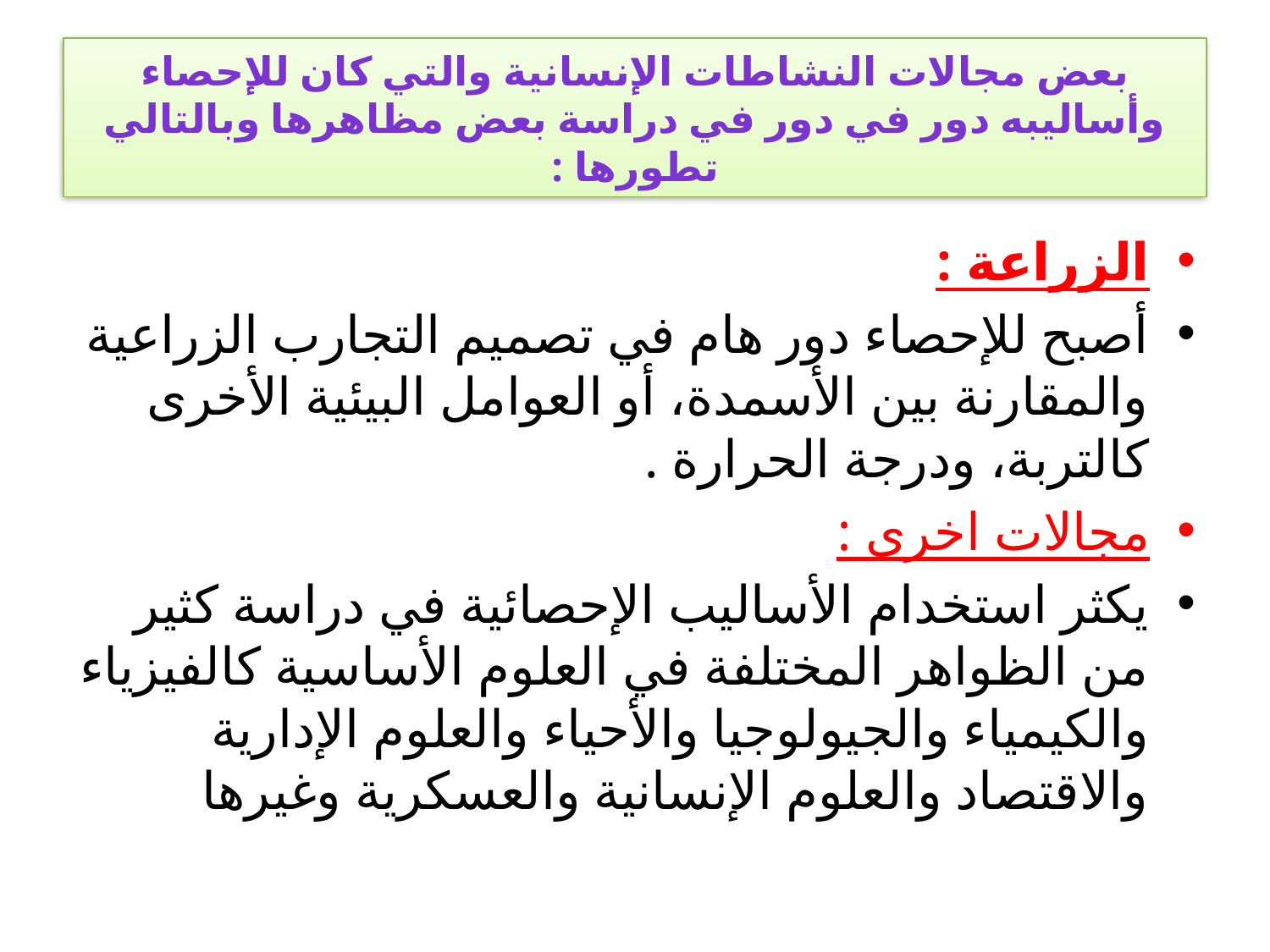

# بعض مجالات النشاطات الإنسانية والتي كان للإحصاء وأساليبه دور في دور في دراسة بعض مظاهرها وبالتالي تطورها :
الزراعة :
أصبح للإحصاء دور هام في تصميم التجارب الزراعية والمقارنة بين الأسمدة، أو العوامل البيئية الأخرى كالتربة، ودرجة الحرارة .
مجالات اخرى :
يكثر استخدام الأساليب الإحصائية في دراسة كثير من الظواهر المختلفة في العلوم الأساسية كالفيزياء والكيمياء والجيولوجيا والأحياء والعلوم الإدارية والاقتصاد والعلوم الإنسانية والعسكرية وغيرها